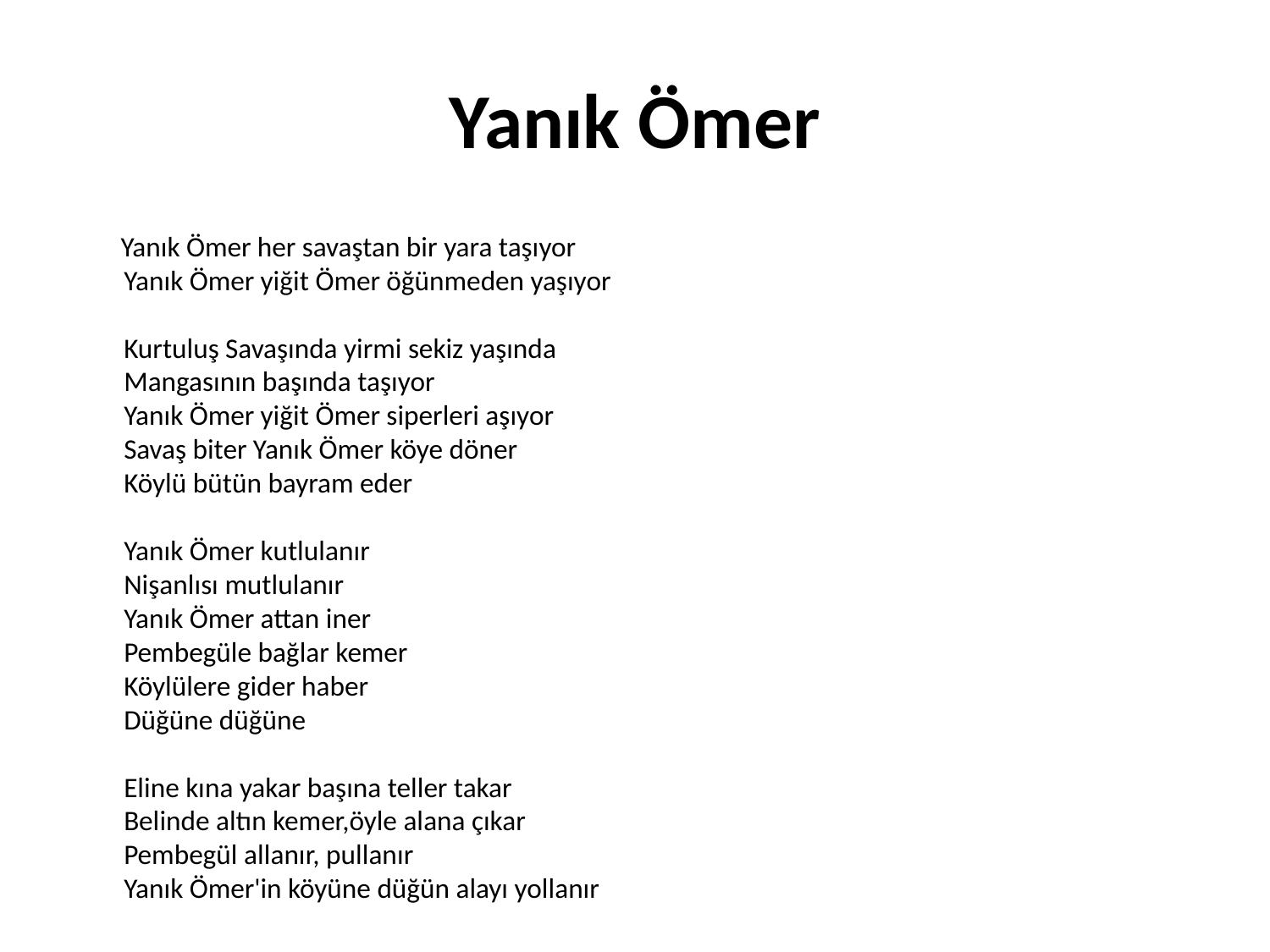

# Yanık Ömer
       Yanık Ömer her savaştan bir yara taşıyor
Yanık Ömer yiğit Ömer öğünmeden yaşıyor
Kurtuluş Savaşında yirmi sekiz yaşında
Mangasının başında taşıyor
Yanık Ömer yiğit Ömer siperleri aşıyor
Savaş biter Yanık Ömer köye döner
Köylü bütün bayram eder
Yanık Ömer kutlulanır
Nişanlısı mutlulanır
Yanık Ömer attan iner
Pembegüle bağlar kemer
Köylülere gider haber
Düğüne düğüne
Eline kına yakar başına teller takar
Belinde altın kemer,öyle alana çıkar
Pembegül allanır, pullanır
Yanık Ömer'in köyüne düğün alayı yollanır